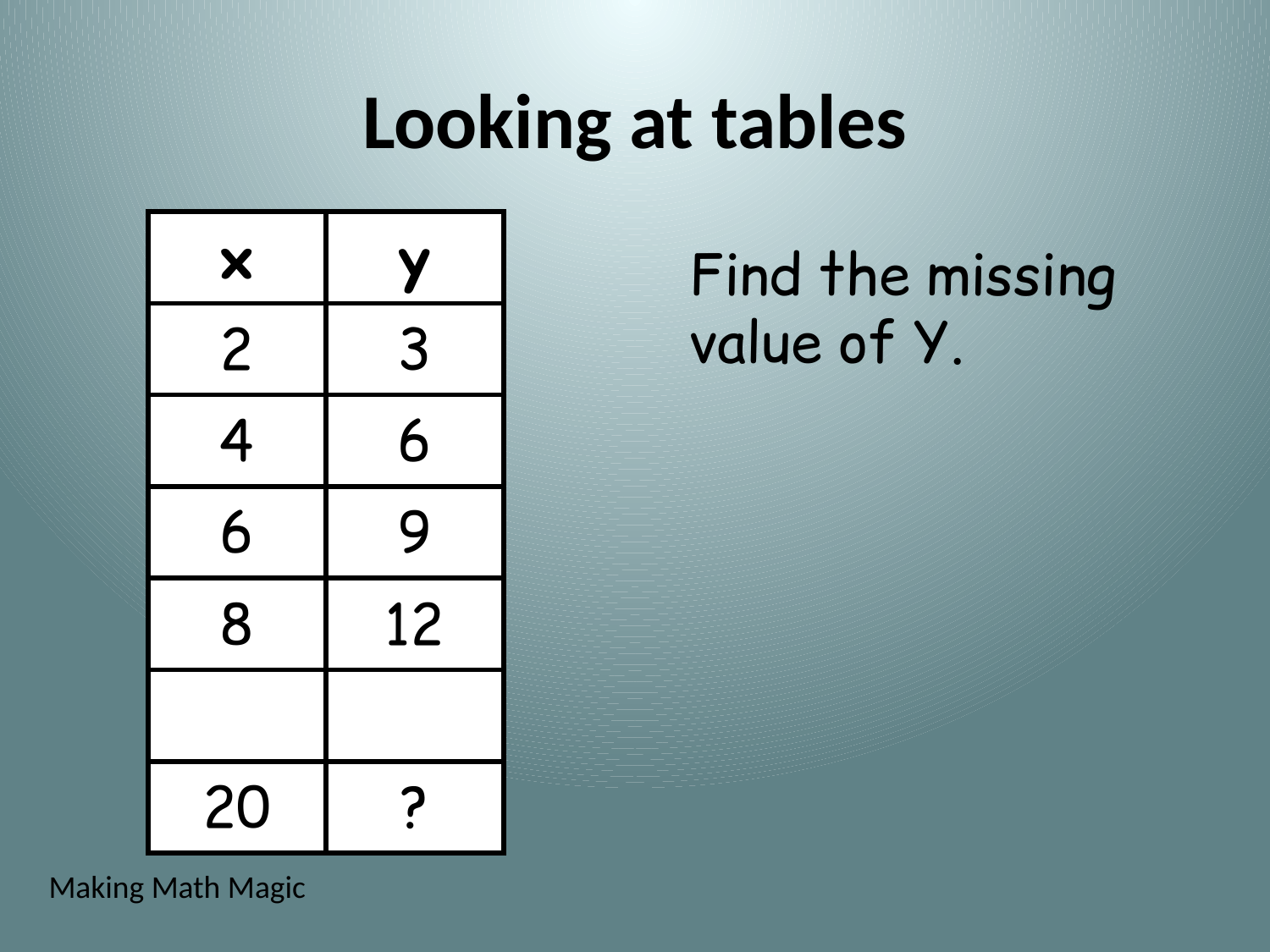

# Looking at tables
| x | y |
| --- | --- |
| 2 | 3 |
| 4 | 6 |
| 6 | 9 |
| 8 | 12 |
|  |  |
| 20 | ? |
Find the missing value of Y.
Making Math Magic